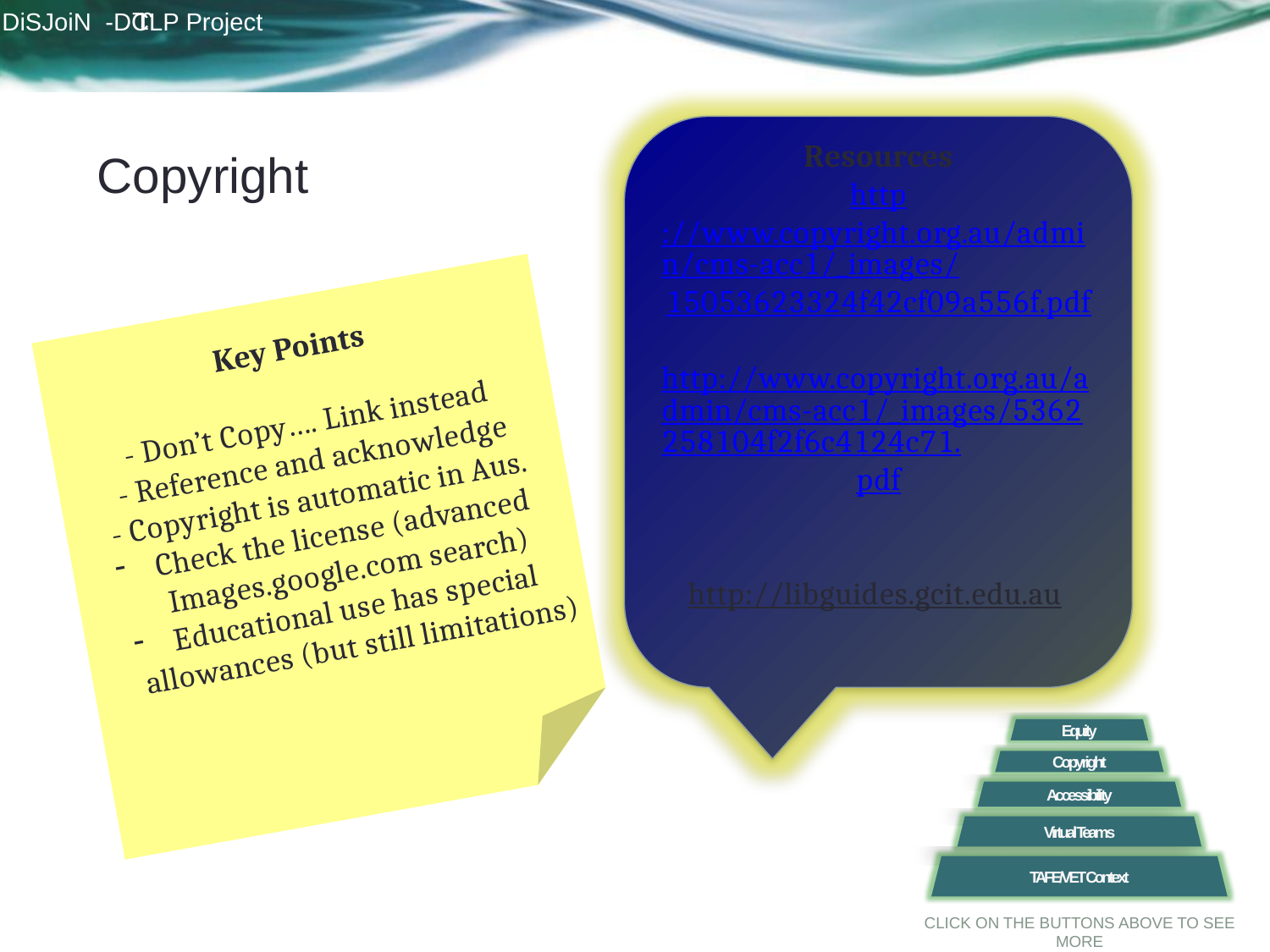

Resources
http://www.copyright.org.au/admin/cms-acc1/_images/15053623324f42cf09a556f.pdf

http://www.copyright.org.au/admin/cms-acc1/_images/5362258104f2f6c4124c71.pdf

http://libguides.gcit.edu.au

# Copyright
Key Points

 - Don’t Copy…. Link instead
 - Reference and acknowledge
 - Copyright is automatic in Aus.
Check the license (advanced Images.google.com search)
Educational use has special allowances (but still limitations)

Equity
Copyright
Accessibility
Virtual Teams
TAFE/VET Context
Click on the buttons above to see more